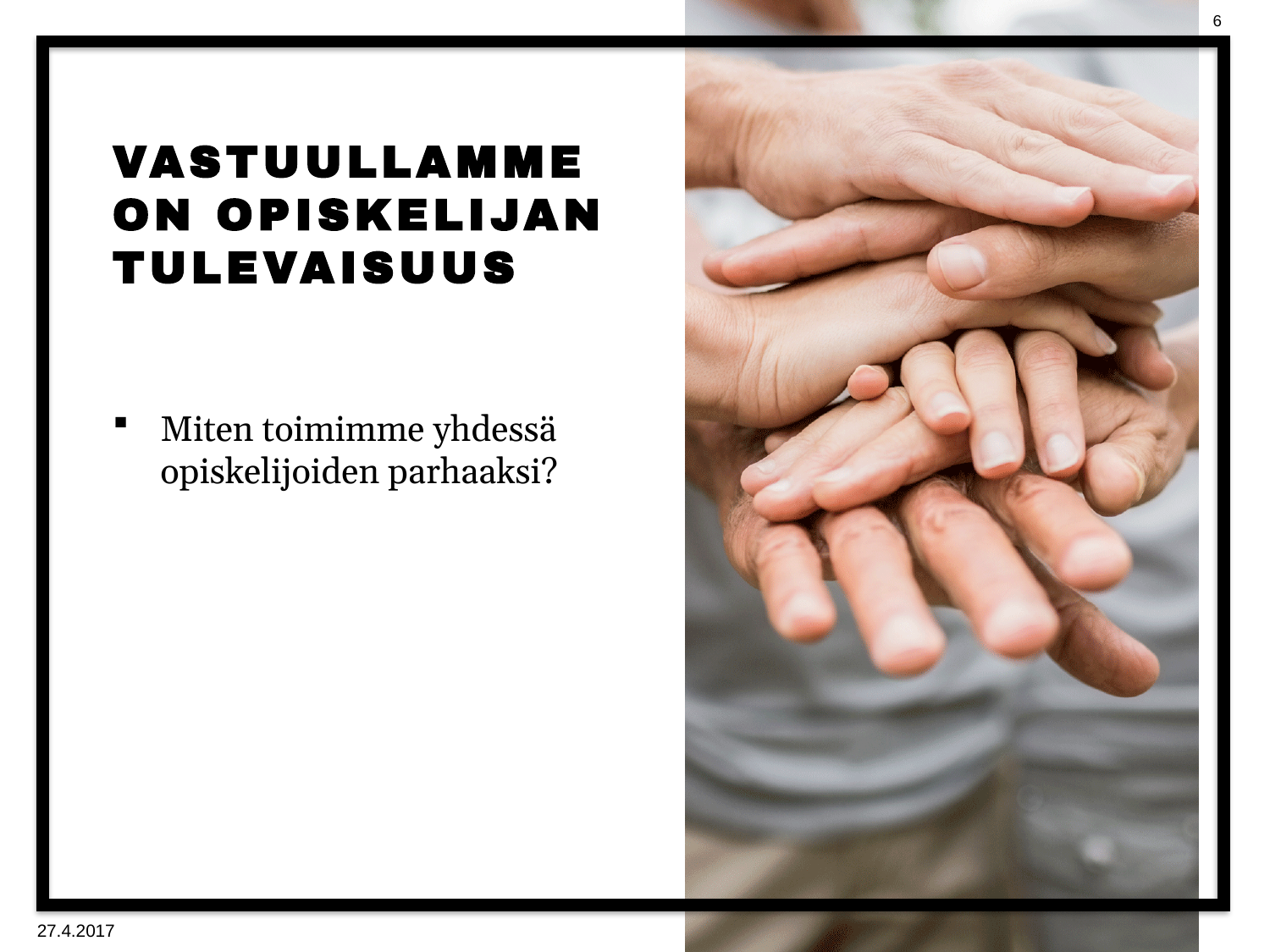

# Vastuullamme on opiskelijan tulevaisuus
Miten toimimme yhdessä opiskelijoiden parhaaksi?
27.4.2017